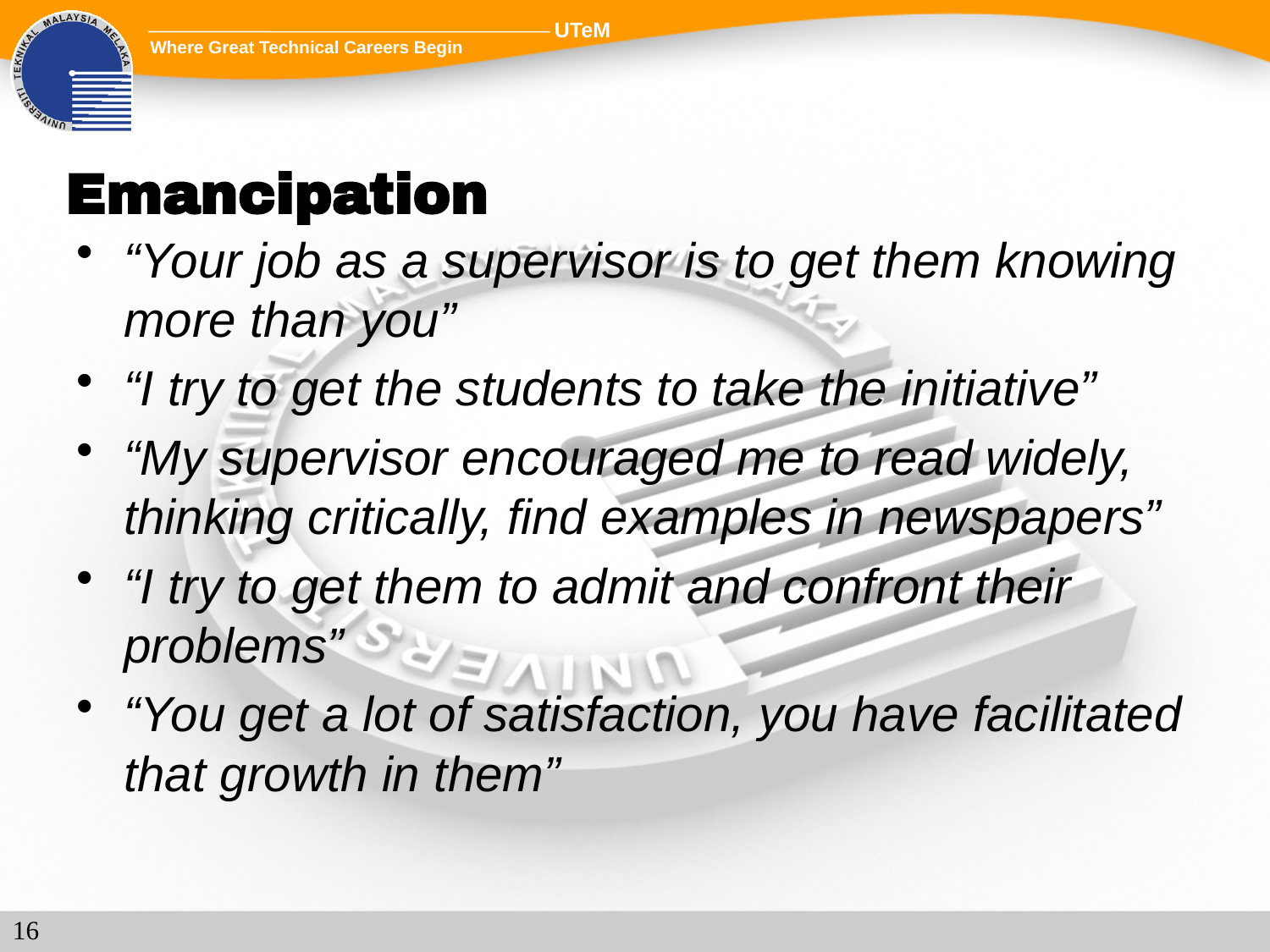

# Emancipation
“Your job as a supervisor is to get them knowing more than you”
“I try to get the students to take the initiative”
“My supervisor encouraged me to read widely, thinking critically, find examples in newspapers”
“I try to get them to admit and confront their problems”
“You get a lot of satisfaction, you have facilitated that growth in them”